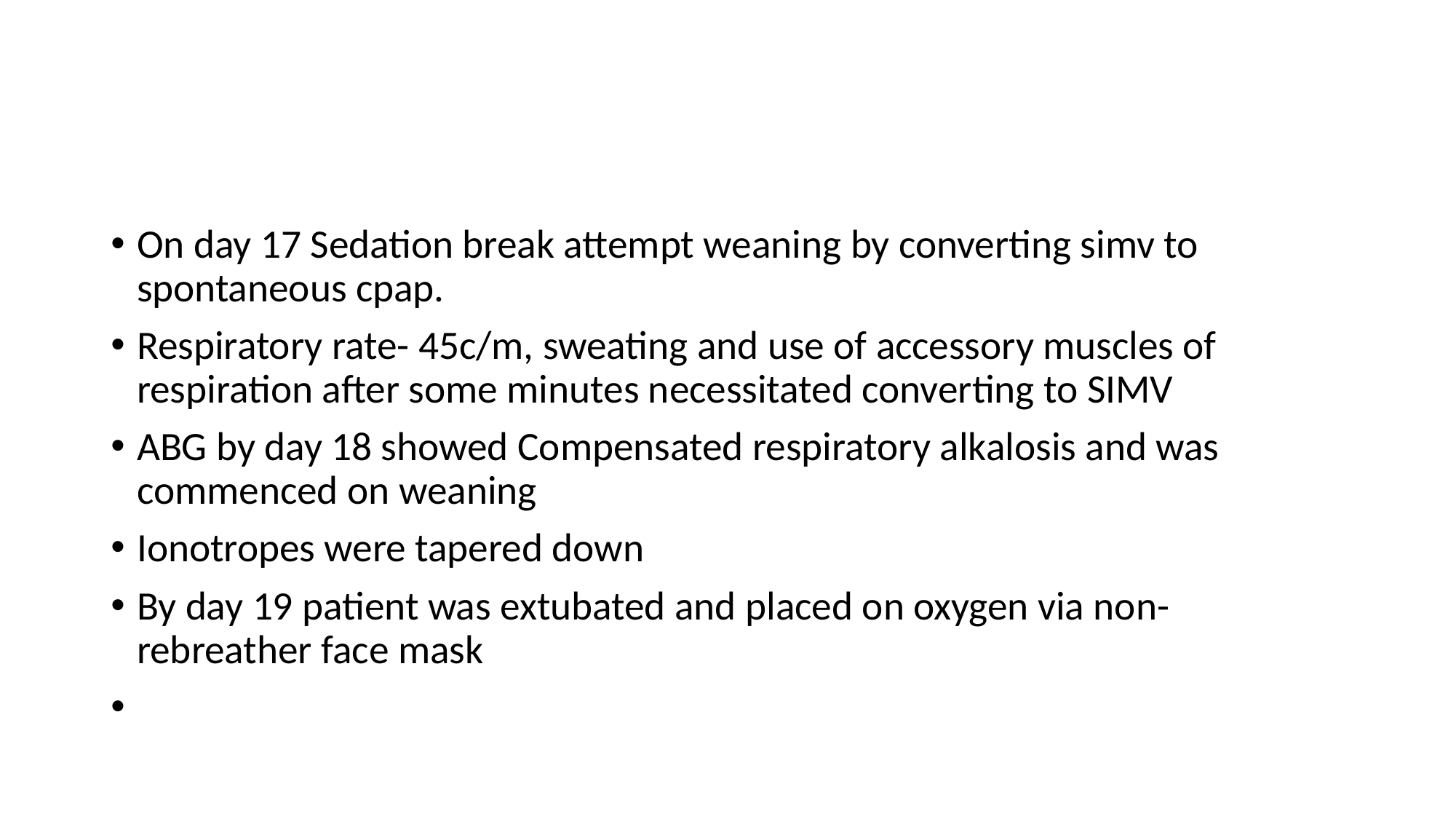

#
On day 17 Sedation break attempt weaning by converting simv to spontaneous cpap.
Respiratory rate- 45c/m, sweating and use of accessory muscles of respiration after some minutes necessitated converting to SIMV
ABG by day 18 showed Compensated respiratory alkalosis and was commenced on weaning
Ionotropes were tapered down
By day 19 patient was extubated and placed on oxygen via non-rebreather face mask